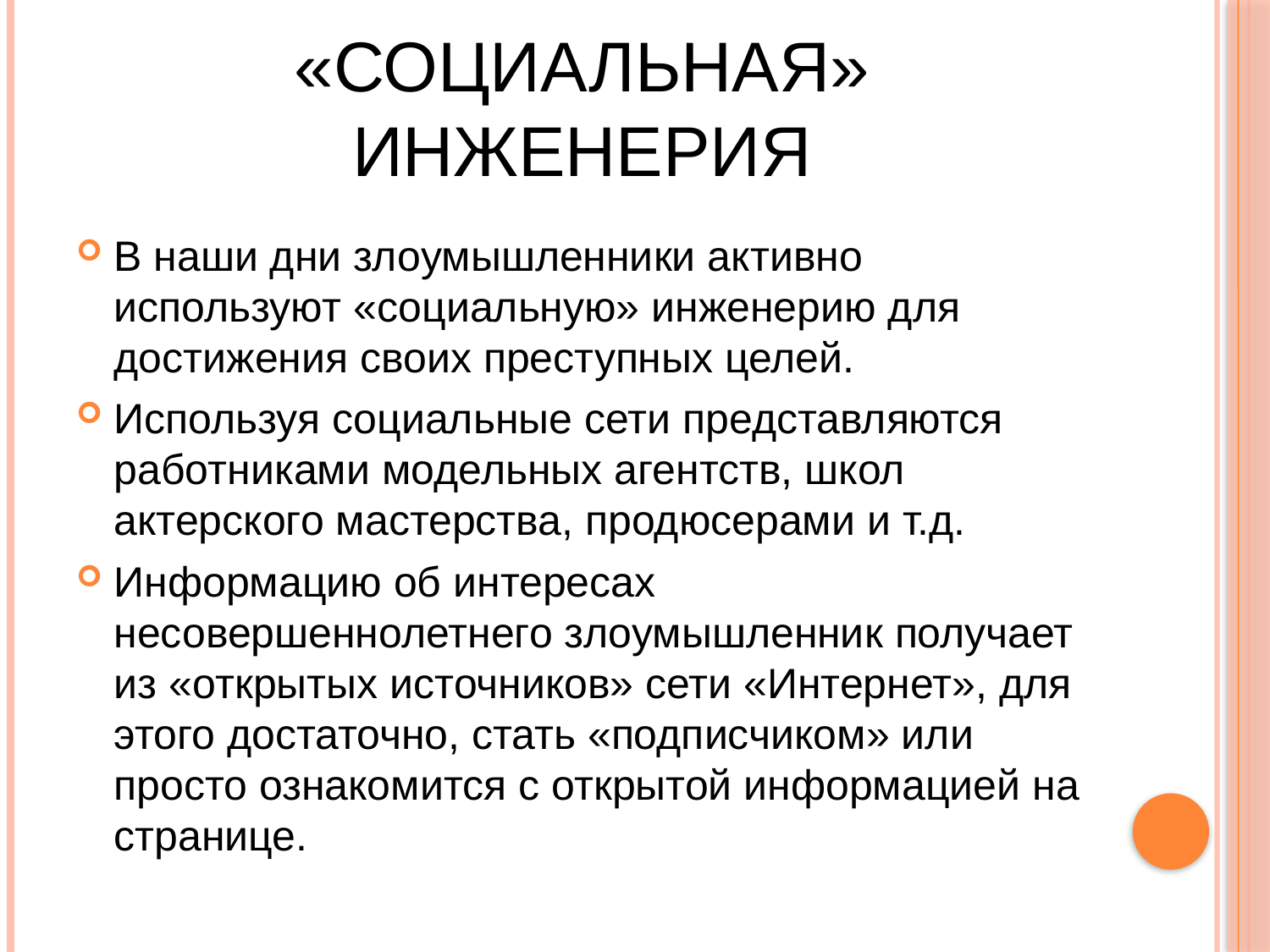

# «Социальная» инженерия
В наши дни злоумышленники активно используют «социальную» инженерию для достижения своих преступных целей.
Используя социальные сети представляются работниками модельных агентств, школ актерского мастерства, продюсерами и т.д.
Информацию об интересах несовершеннолетнего злоумышленник получает из «открытых источников» сети «Интернет», для этого достаточно, стать «подписчиком» или просто ознакомится с открытой информацией на странице.